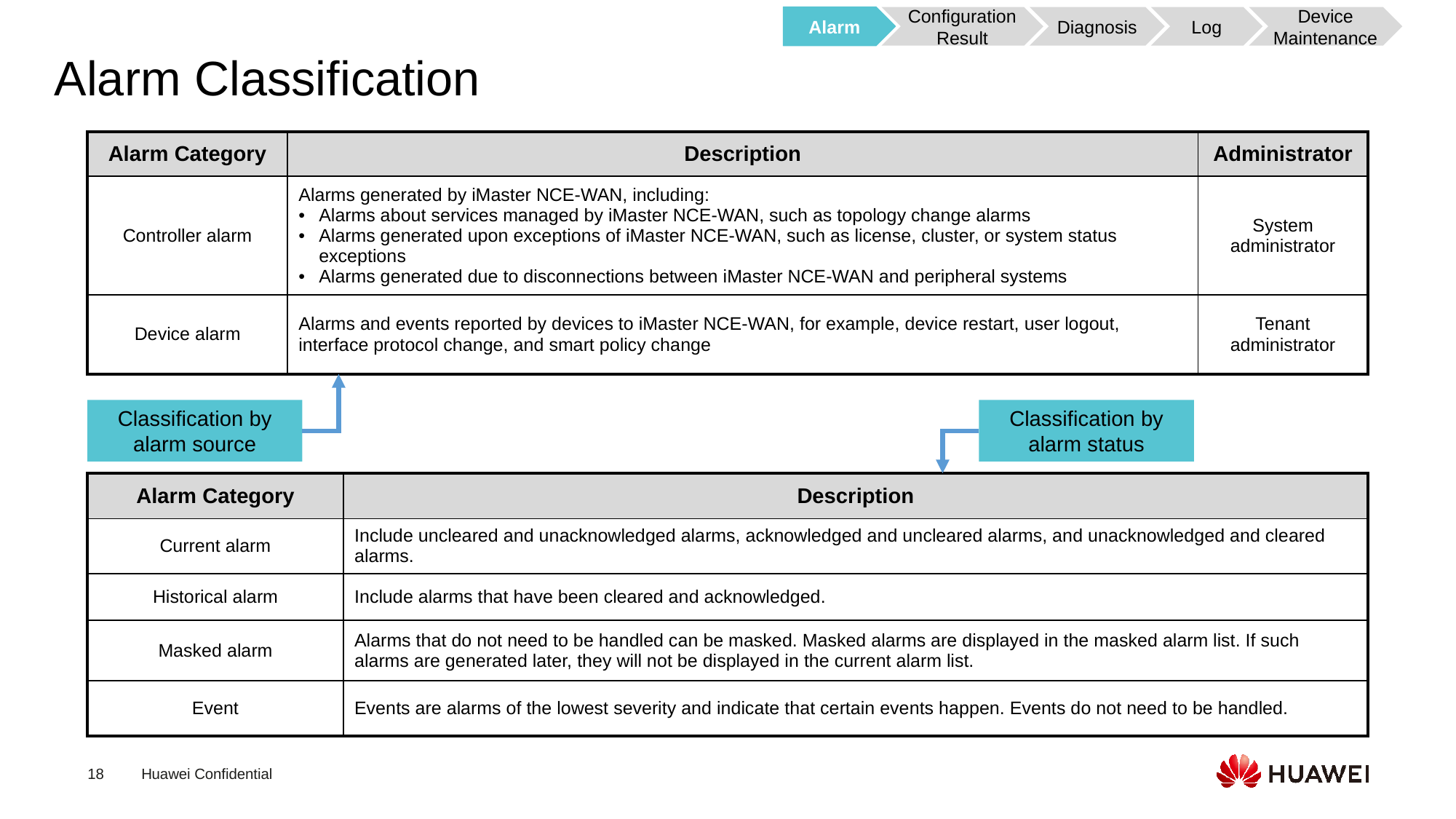

Alarm
Configuration Result
Diagnosis
Log
Device Maintenance
# Alarm Classification
| Alarm Category | Description | Administrator |
| --- | --- | --- |
| Controller alarm | Alarms generated by iMaster NCE-WAN, including: Alarms about services managed by iMaster NCE-WAN, such as topology change alarms Alarms generated upon exceptions of iMaster NCE-WAN, such as license, cluster, or system status exceptions Alarms generated due to disconnections between iMaster NCE-WAN and peripheral systems | System administrator |
| Device alarm | Alarms and events reported by devices to iMaster NCE-WAN, for example, device restart, user logout, interface protocol change, and smart policy change | Tenant administrator |
Classification by alarm source
Classification by alarm status
| Alarm Category | Description |
| --- | --- |
| Current alarm | Include uncleared and unacknowledged alarms, acknowledged and uncleared alarms, and unacknowledged and cleared alarms. |
| Historical alarm | Include alarms that have been cleared and acknowledged. |
| Masked alarm | Alarms that do not need to be handled can be masked. Masked alarms are displayed in the masked alarm list. If such alarms are generated later, they will not be displayed in the current alarm list. |
| Event | Events are alarms of the lowest severity and indicate that certain events happen. Events do not need to be handled. |